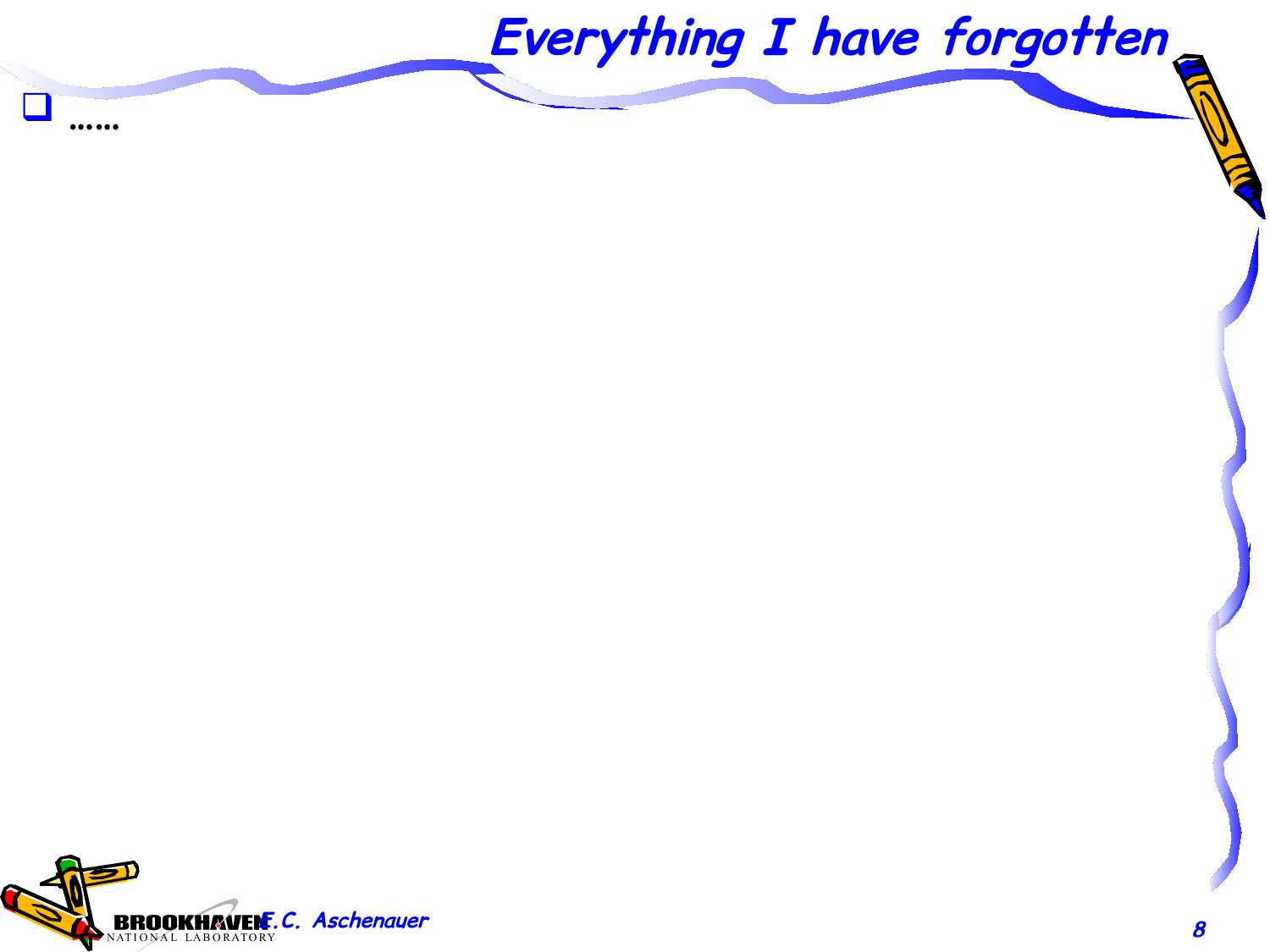

# Everything I have forgotten
……
E.C. Aschenauer
8